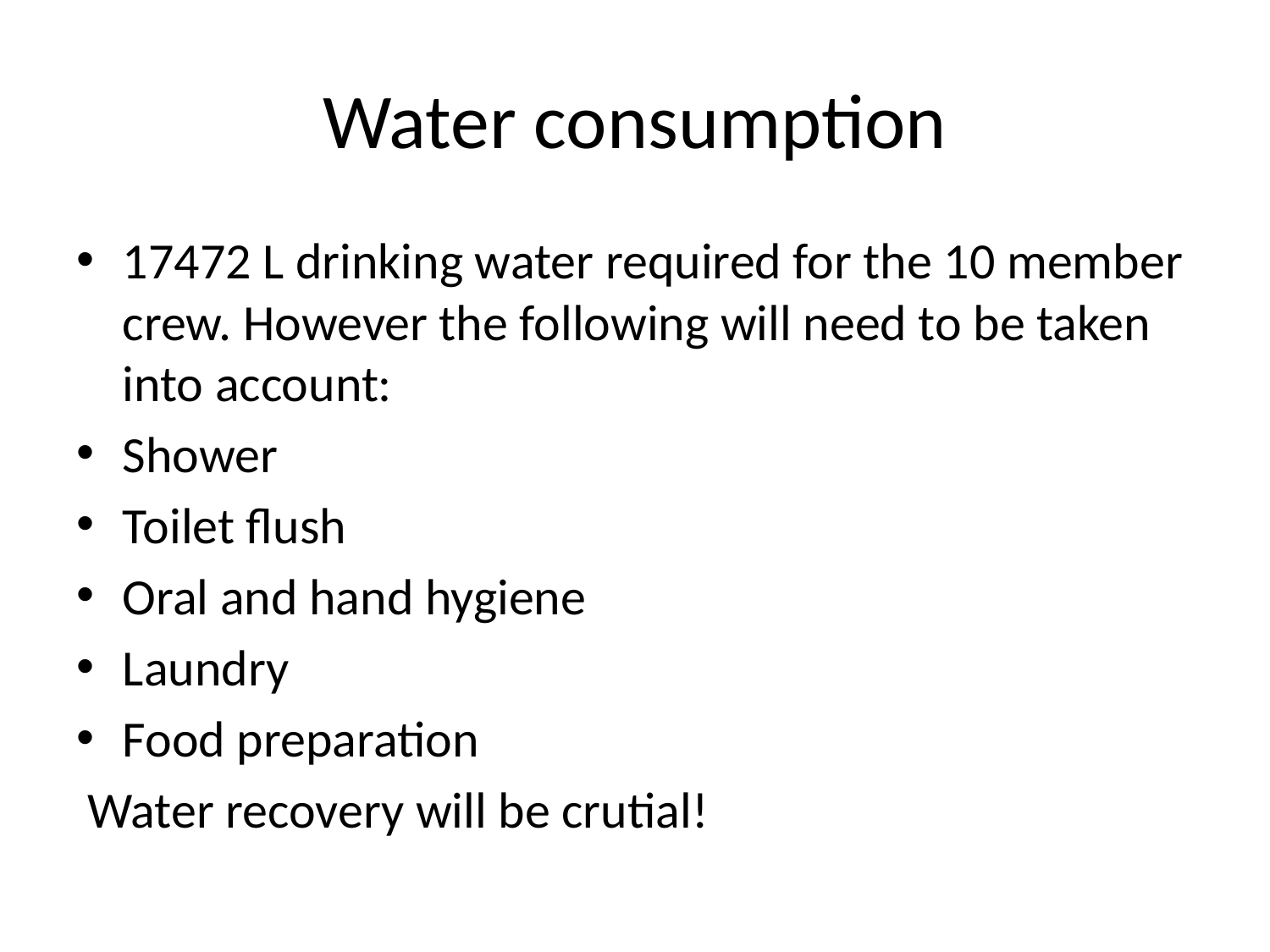

# Water consumption
17472 L drinking water required for the 10 member crew. However the following will need to be taken into account:
Shower
Toilet flush
Oral and hand hygiene
Laundry
Food preparation
 Water recovery will be crutial!